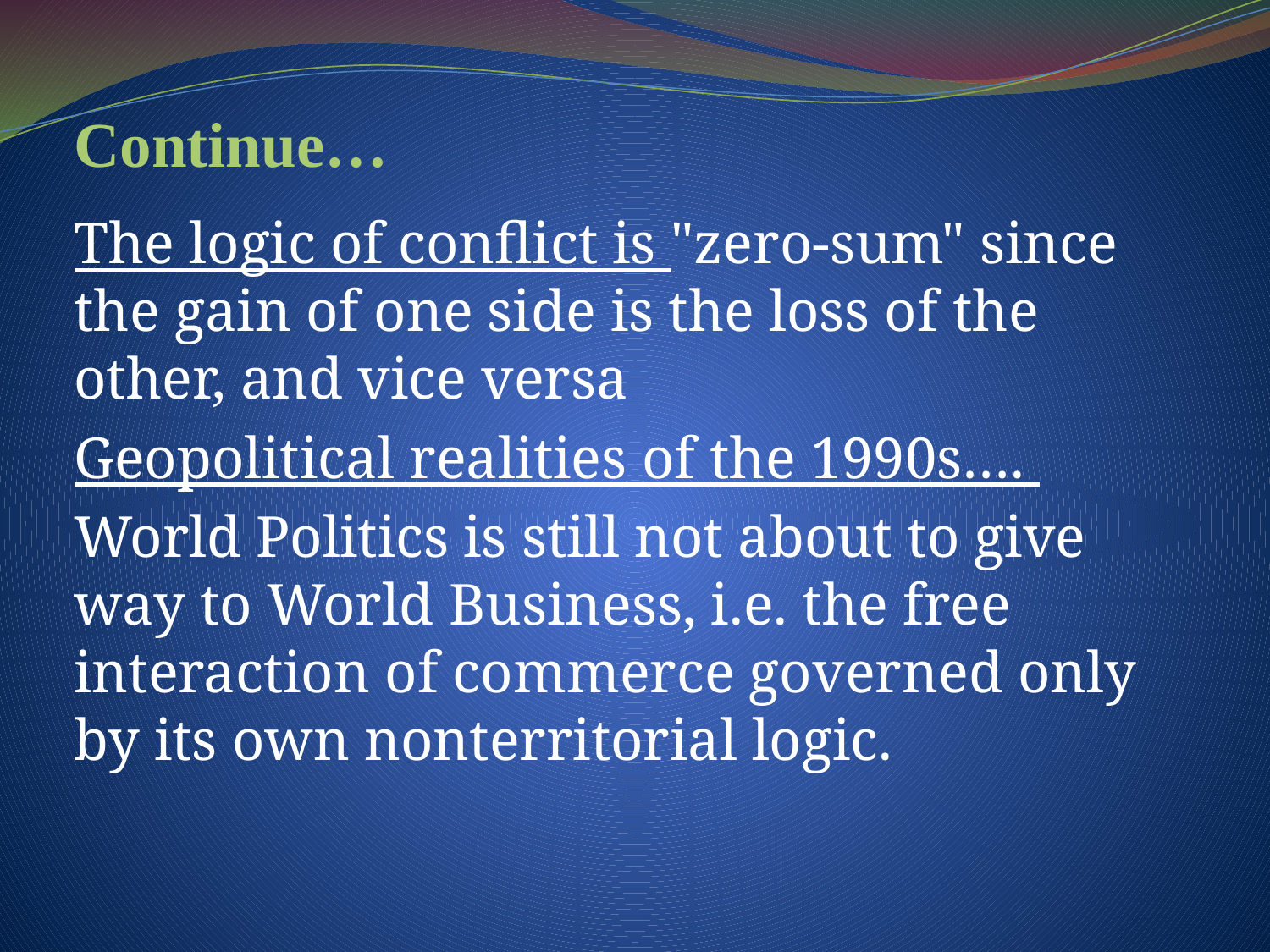

# Continue…
The logic of conflict is "zero-sum" since the gain of one side is the loss of the other, and vice versa
Geopolitical realities of the 1990s….
World Politics is still not about to give way to World Business, i.e. the free interaction of commerce governed only by its own nonterritorial logic.